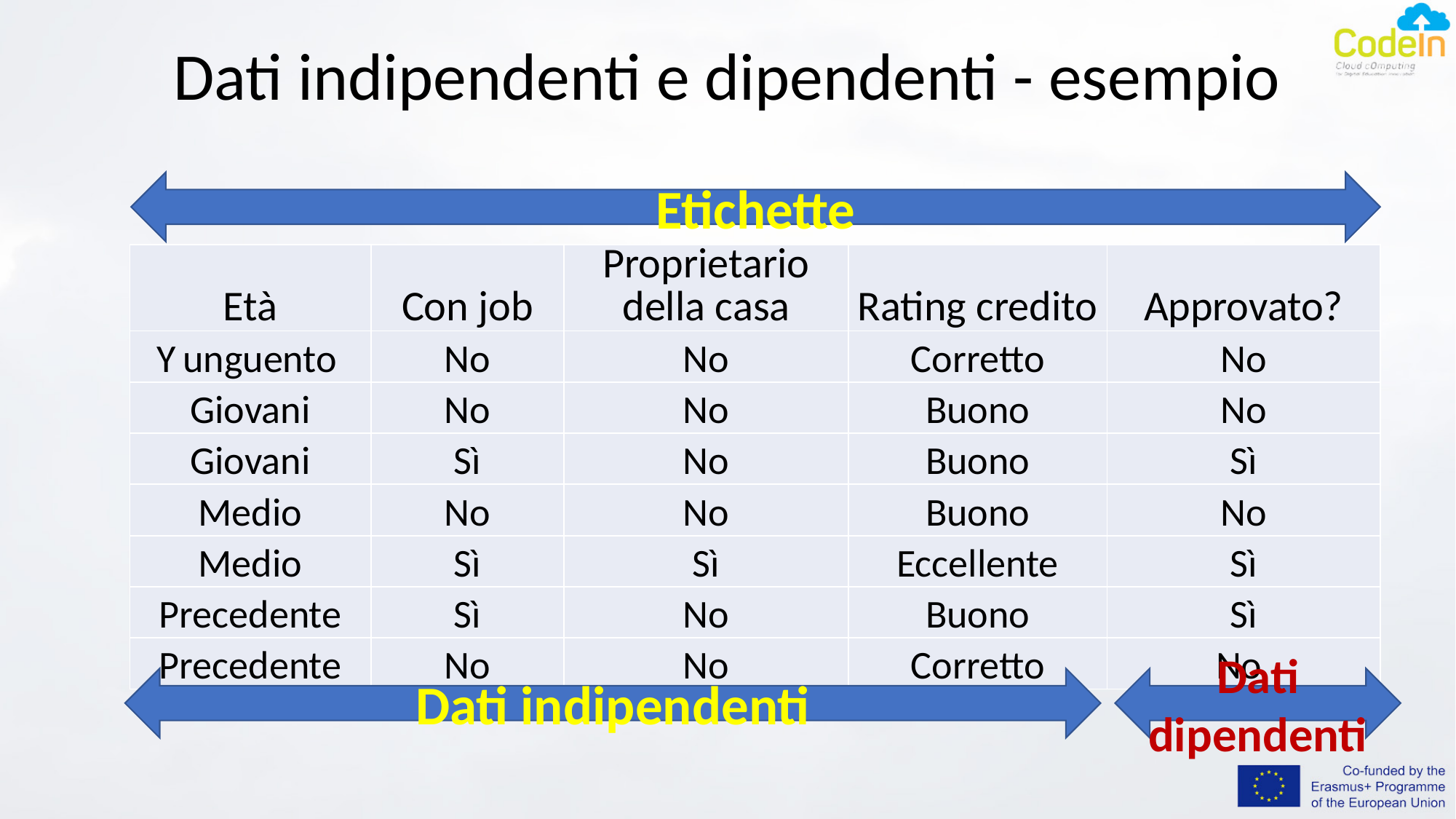

# Dati indipendenti e dipendenti - esempio
Etichette

| Età | Con job | Proprietario della casa | Rating credito | Approvato? |
| --- | --- | --- | --- | --- |
| unguento | No | No | Corretto | No |
| Giovani | No | No | Buono | No |
| Giovani | Sì | No | Buono | Sì |
| Medio | No | No | Buono | No |
| Medio | Sì | Sì | Eccellente | Sì |
| Precedente | Sì | No | Buono | Sì |
| Precedente | No | No | Corretto | No |
Dati indipendenti
Dati dipendenti